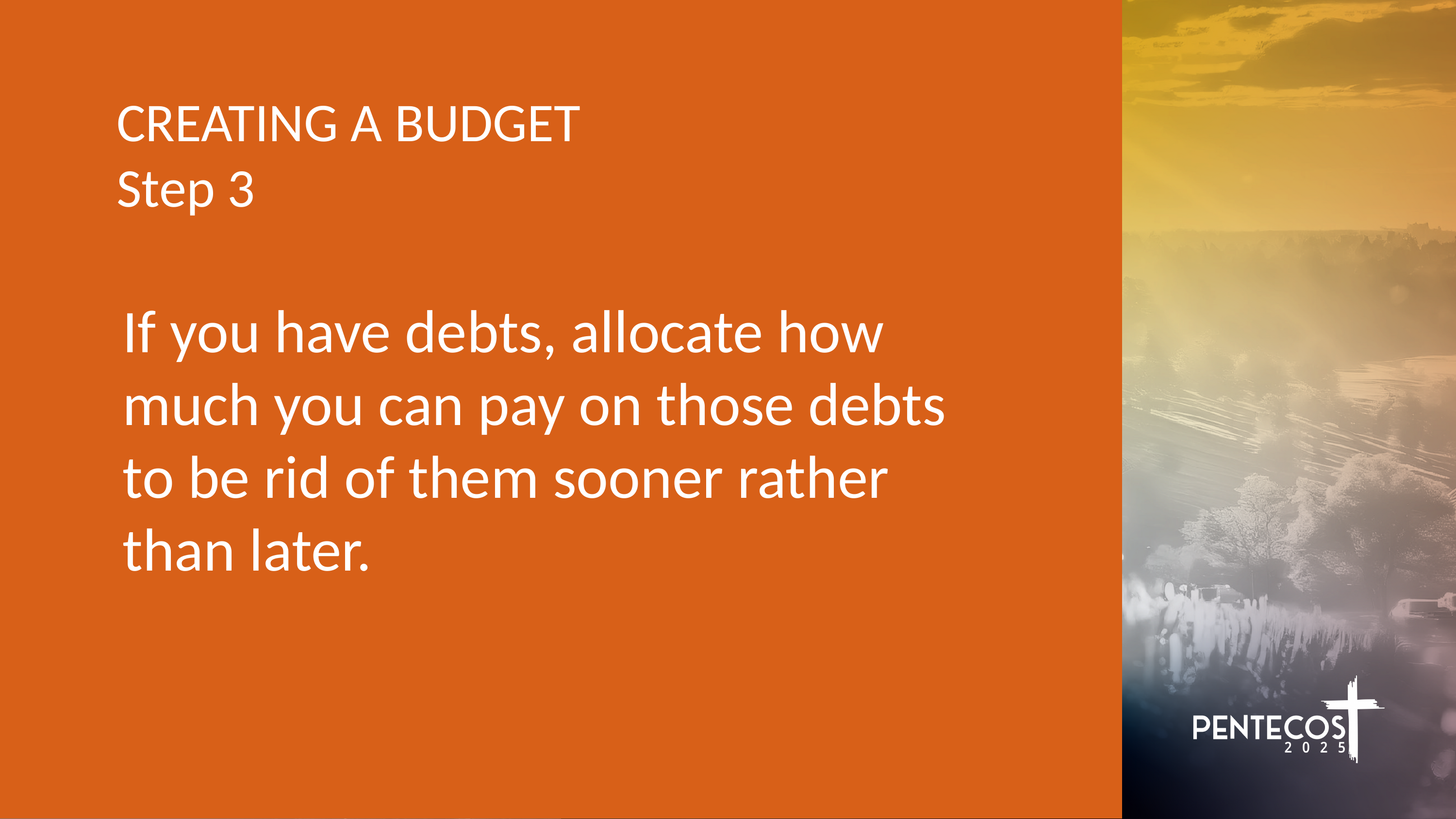

CREATING A BUDGET
Step 3
If you have debts, allocate how much you can pay on those debts to be rid of them sooner rather than later.